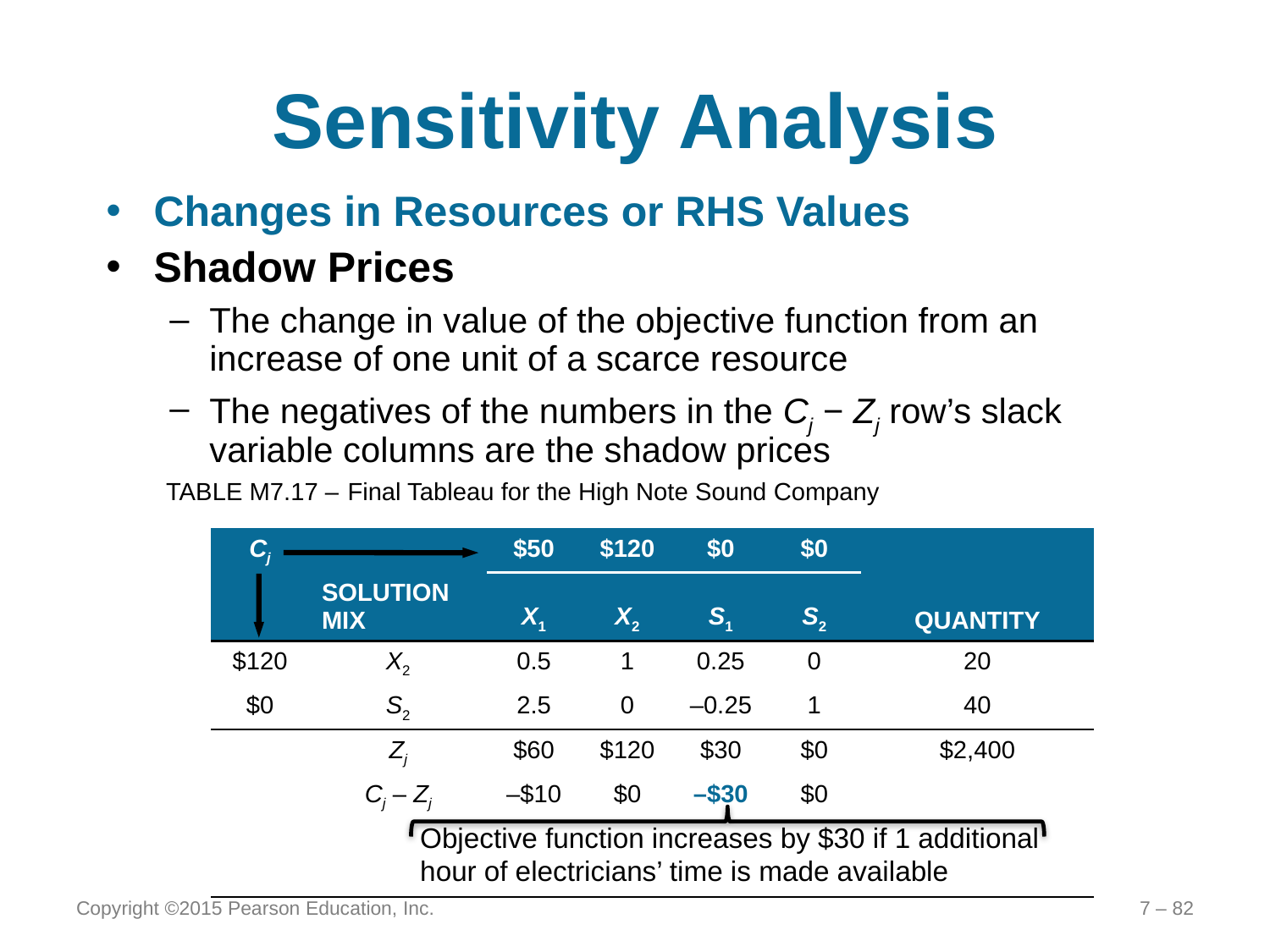

# Sensitivity Analysis
Changes in Resources or RHS Values
Shadow Prices
The change in value of the objective function from an increase of one unit of a scarce resource
The negatives of the numbers in the Cj − Zj row’s slack variable columns are the shadow prices

TABLE M7.17 –	 Final Tableau for the High Note Sound Company
| Cj |  | $50 | $120 | $0 | $0 |  |
| --- | --- | --- | --- | --- | --- | --- |
|  | SOLUTION MIX | X1 | X2 | S1 | S2 | QUANTITY |
| $120 | X2 | 0.5 | 1 | 0.25 | 0 | 20 |
| $0 | S2 | 2.5 | 0 | –0.25 | 1 | 40 |
|  | Zj | $60 | $120 | $30 | $0 | $2,400 |
|  | Cj – Zj | –$10 | $0 | –$30 | $0 |  |
|  |  |  |  |  |  |  |

Objective function increases by $30 if 1 additional hour of electricians’ time is made available
Copyright ©2015 Pearson Education, Inc.
7 – 82